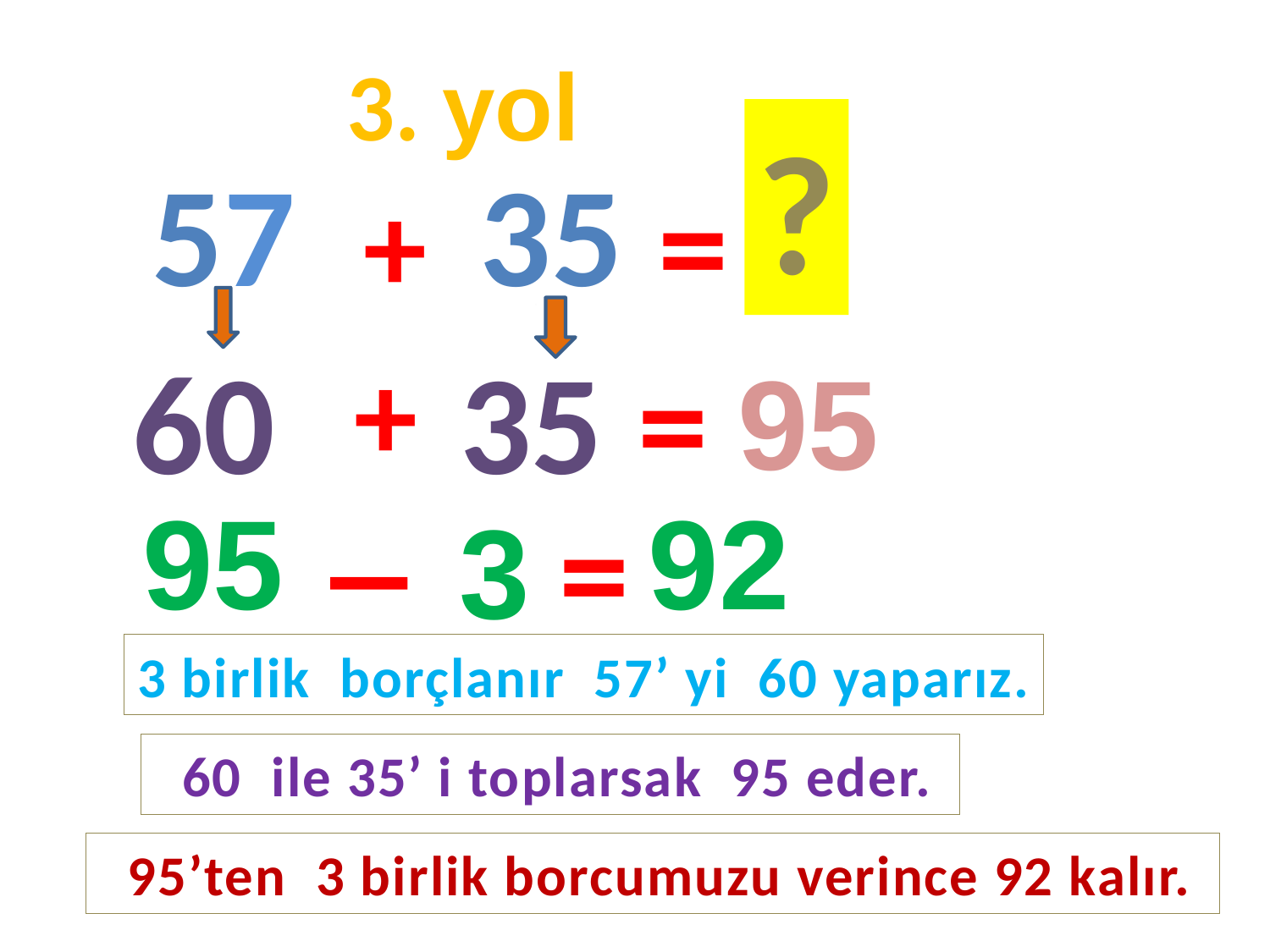

3. yol
?
57
35
=
+

60
+
35
=
95
_
95
=
92
3
3 birlik  borçlanır  57’ yi  60 yaparız.
  60  ile 35’ i toplarsak  95 eder.
  95’ten  3 birlik borcumuzu verince 92 kalır.